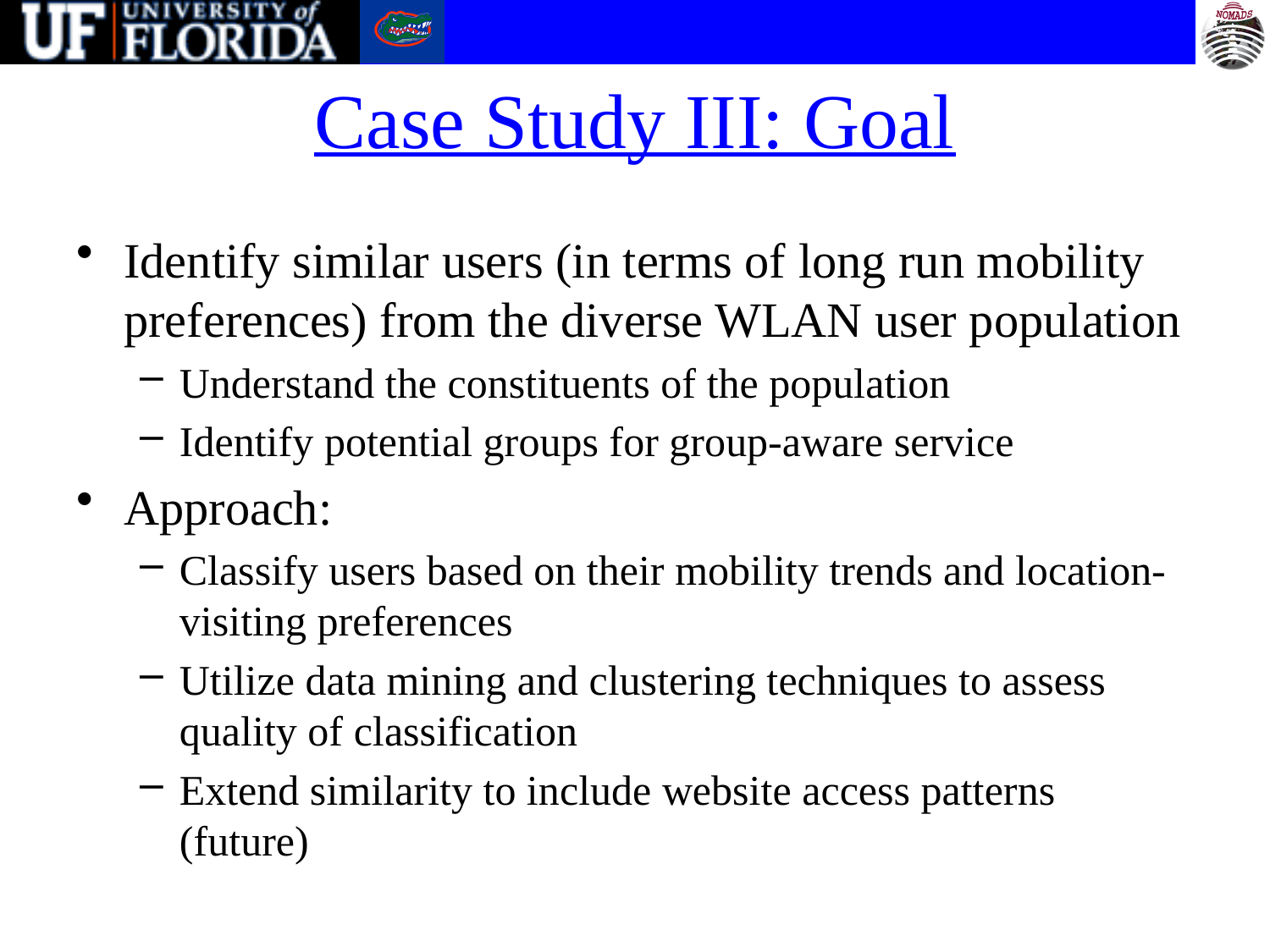

# Case Study III: Goal
Identify similar users (in terms of long run mobility preferences) from the diverse WLAN user population
Understand the constituents of the population
Identify potential groups for group-aware service
Approach:
Classify users based on their mobility trends and location-visiting preferences
Utilize data mining and clustering techniques to assess quality of classification
Extend similarity to include website access patterns (future)